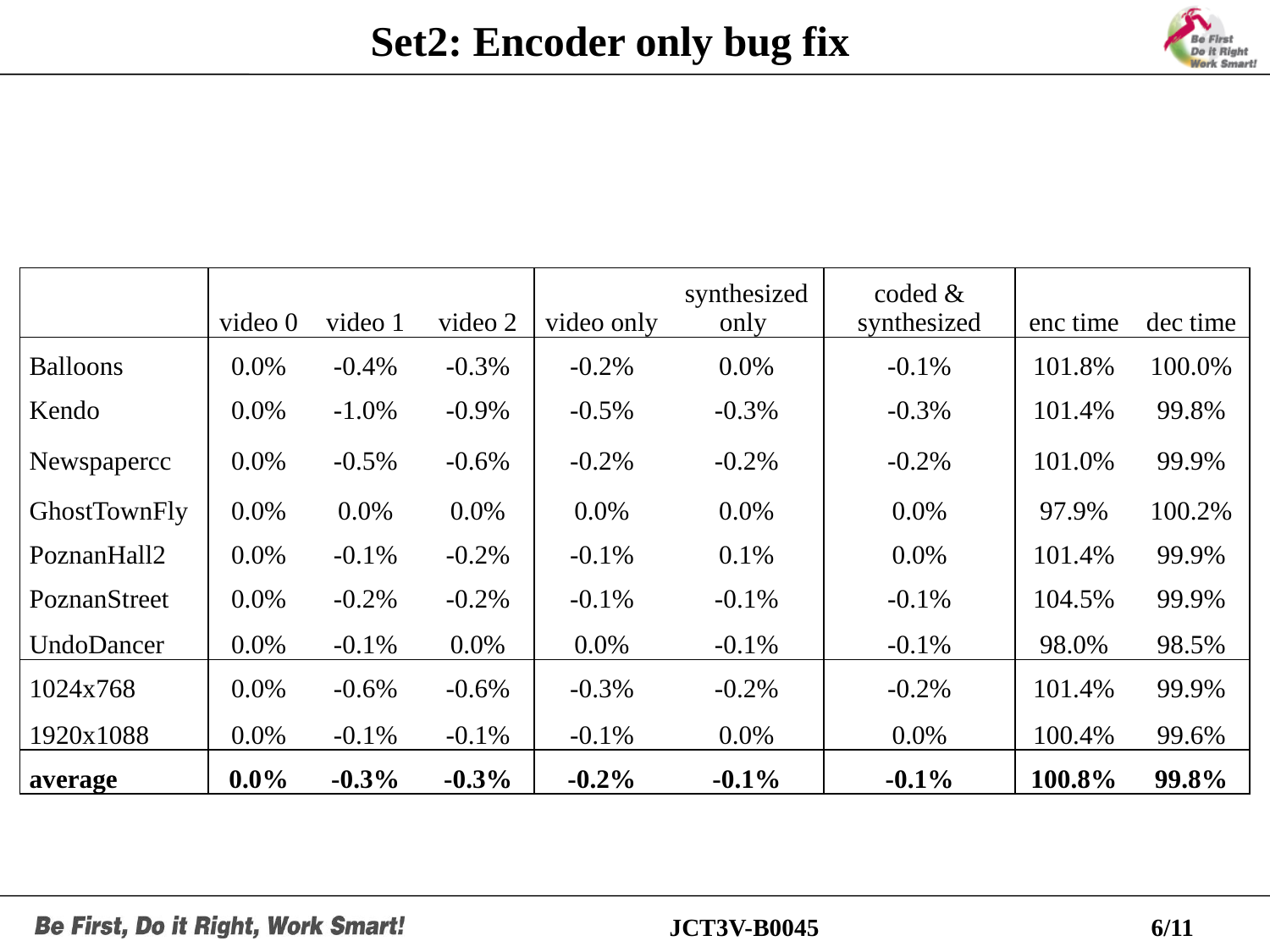

# Set2: Encoder only bug fix
|  | video 0 | video 1 | video 2 | video only | synthesized only | coded & synthesized | enc time | dec time |
| --- | --- | --- | --- | --- | --- | --- | --- | --- |
| Balloons | 0.0% | -0.4% | -0.3% | -0.2% | 0.0% | -0.1% | 101.8% | 100.0% |
| Kendo | 0.0% | -1.0% | -0.9% | -0.5% | -0.3% | -0.3% | 101.4% | 99.8% |
| Newspapercc | 0.0% | -0.5% | -0.6% | -0.2% | -0.2% | -0.2% | 101.0% | 99.9% |
| GhostTownFly | 0.0% | 0.0% | 0.0% | 0.0% | 0.0% | 0.0% | 97.9% | 100.2% |
| PoznanHall2 | 0.0% | -0.1% | -0.2% | -0.1% | 0.1% | 0.0% | 101.4% | 99.9% |
| PoznanStreet | 0.0% | -0.2% | -0.2% | -0.1% | -0.1% | -0.1% | 104.5% | 99.9% |
| UndoDancer | 0.0% | -0.1% | 0.0% | 0.0% | -0.1% | -0.1% | 98.0% | 98.5% |
| 1024x768 | 0.0% | -0.6% | -0.6% | -0.3% | -0.2% | -0.2% | 101.4% | 99.9% |
| 1920x1088 | 0.0% | -0.1% | -0.1% | -0.1% | 0.0% | 0.0% | 100.4% | 99.6% |
| average | 0.0% | -0.3% | -0.3% | -0.2% | -0.1% | -0.1% | 100.8% | 99.8% |
JCT3V-B0045
6/11